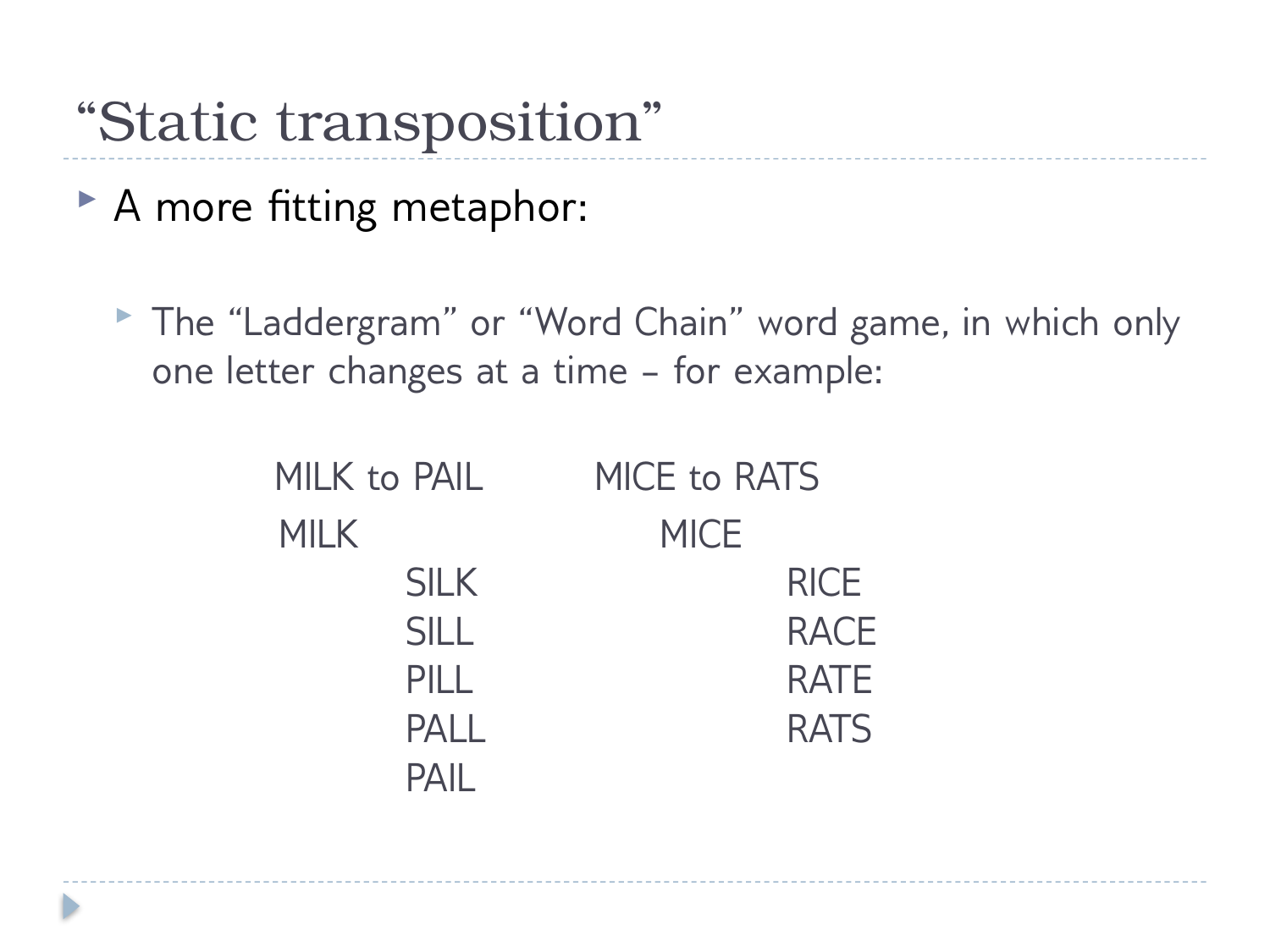

# “Static transposition”
A more fitting metaphor:
The “Laddergram” or “Word Chain” word game, in which only one letter changes at a time – for example:
          MILK to PAIL	     MICE to RATS
        	MILK			MICE
		SILK			RICE
		SILL			RACE
		PILL			RATE
		PALL			RATS
		PAIL